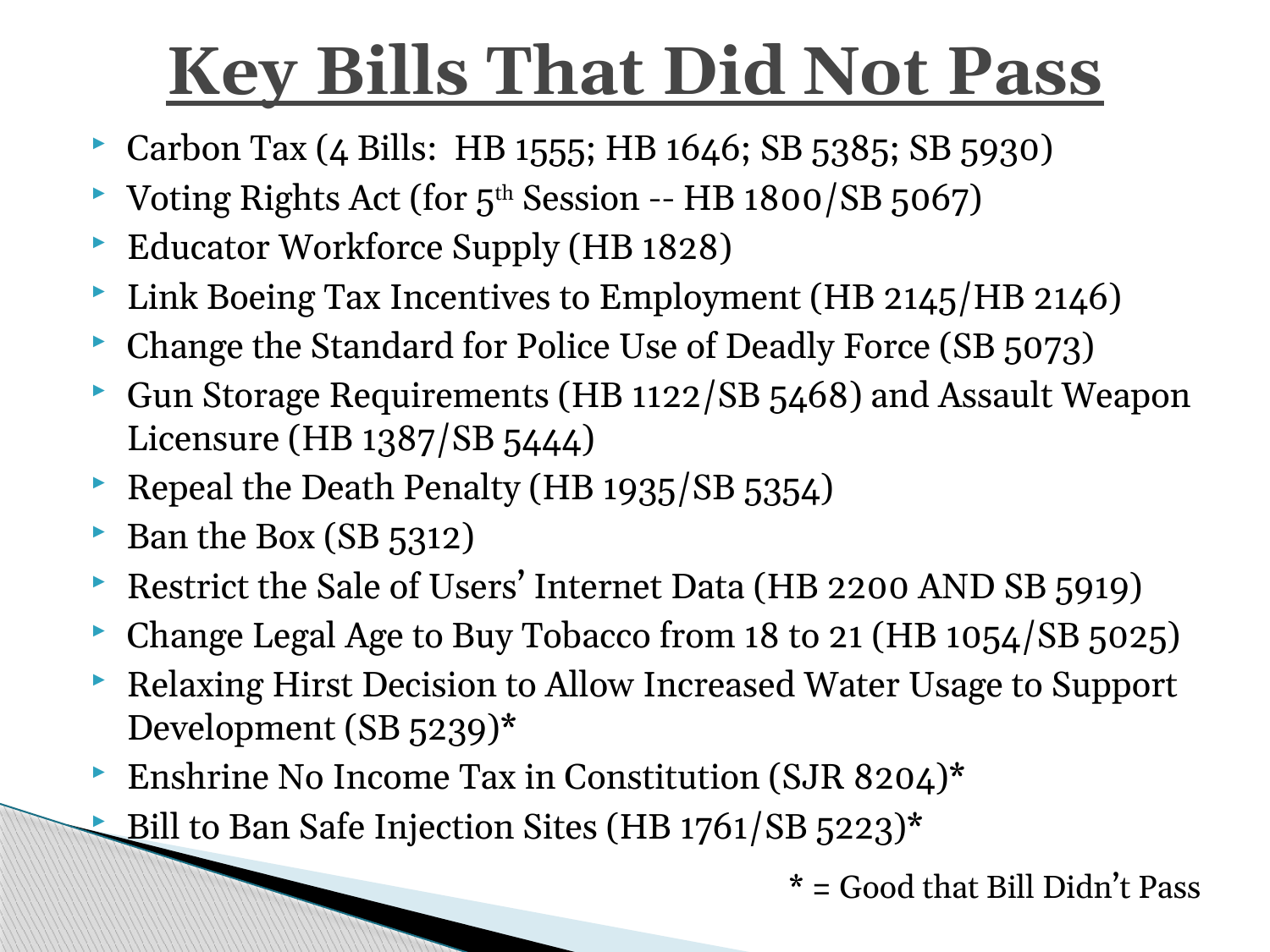

# Key Bills That Did Not Pass
Carbon Tax (4 Bills:  HB 1555; HB 1646; SB 5385; SB 5930)
Voting Rights Act (for 5th Session -- HB 1800/SB 5067)
Educator Workforce Supply (HB 1828)
Link Boeing Tax Incentives to Employment (HB 2145/HB 2146)
Change the Standard for Police Use of Deadly Force (SB 5073)
Gun Storage Requirements (HB 1122/SB 5468) and Assault Weapon Licensure (HB 1387/SB 5444)
Repeal the Death Penalty (HB 1935/SB 5354)
Ban the Box (SB 5312)
Restrict the Sale of Users’ Internet Data (HB 2200 AND SB 5919)
Change Legal Age to Buy Tobacco from 18 to 21 (HB 1054/SB 5025)
Relaxing Hirst Decision to Allow Increased Water Usage to Support Development (SB 5239)*
Enshrine No Income Tax in Constitution (SJR 8204)*
Bill to Ban Safe Injection Sites (HB 1761/SB 5223)*

* = Good that Bill Didn’t Pass